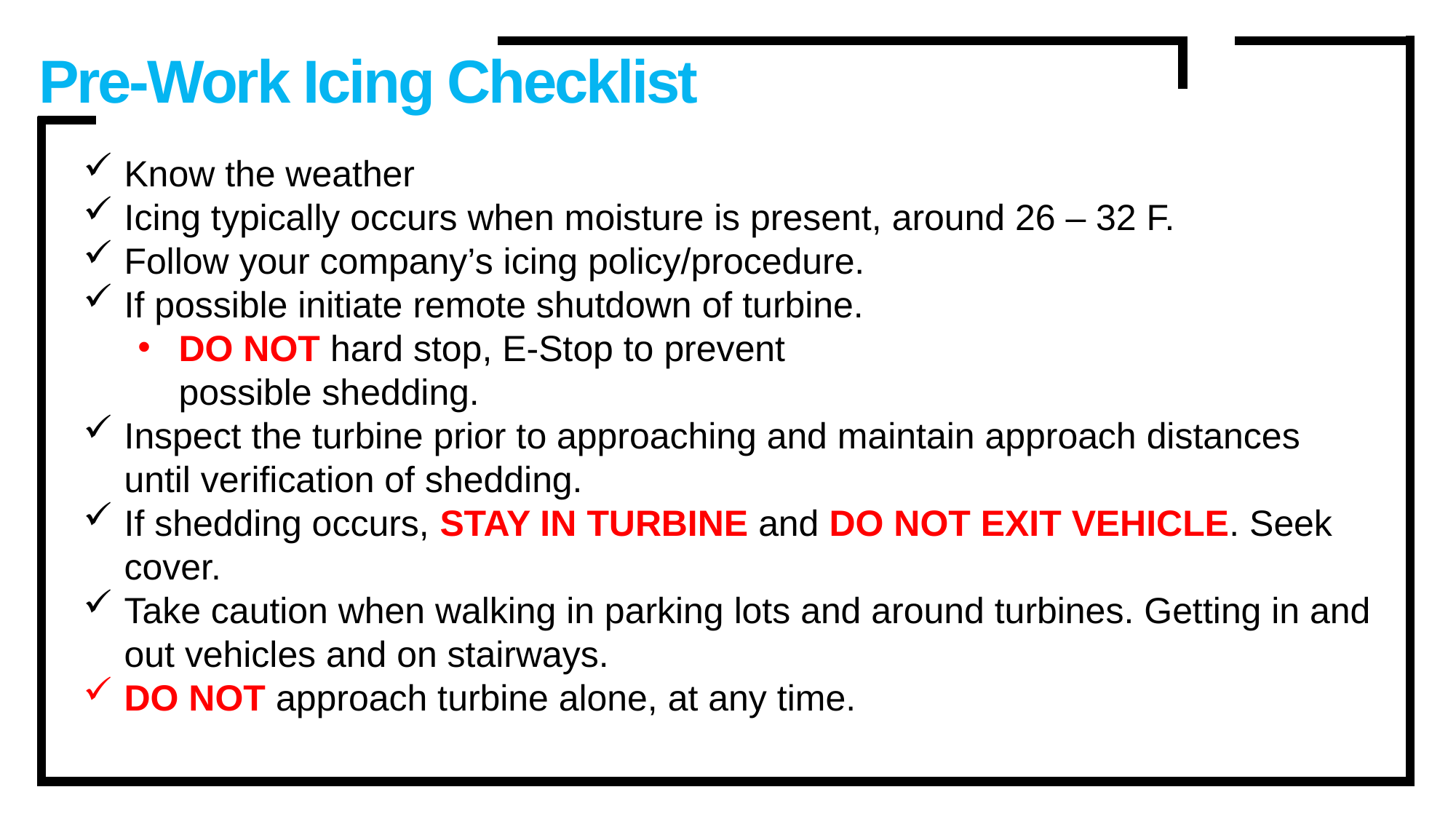

Pre-Work Icing Checklist
Know the weather
Icing typically occurs when moisture is present, around 26 – 32 F.
Follow your company’s icing policy/procedure.
If possible initiate remote shutdown of turbine.
DO NOT hard stop, E-Stop to prevent
possible shedding.
Inspect the turbine prior to approaching and maintain approach distances until verification of shedding.
If shedding occurs, STAY IN TURBINE and DO NOT EXIT VEHICLE. Seek cover.
Take caution when walking in parking lots and around turbines. Getting in and out vehicles and on stairways.
DO NOT approach turbine alone, at any time.

Embed Video or Place Photo Here
CONFIDENTIAL